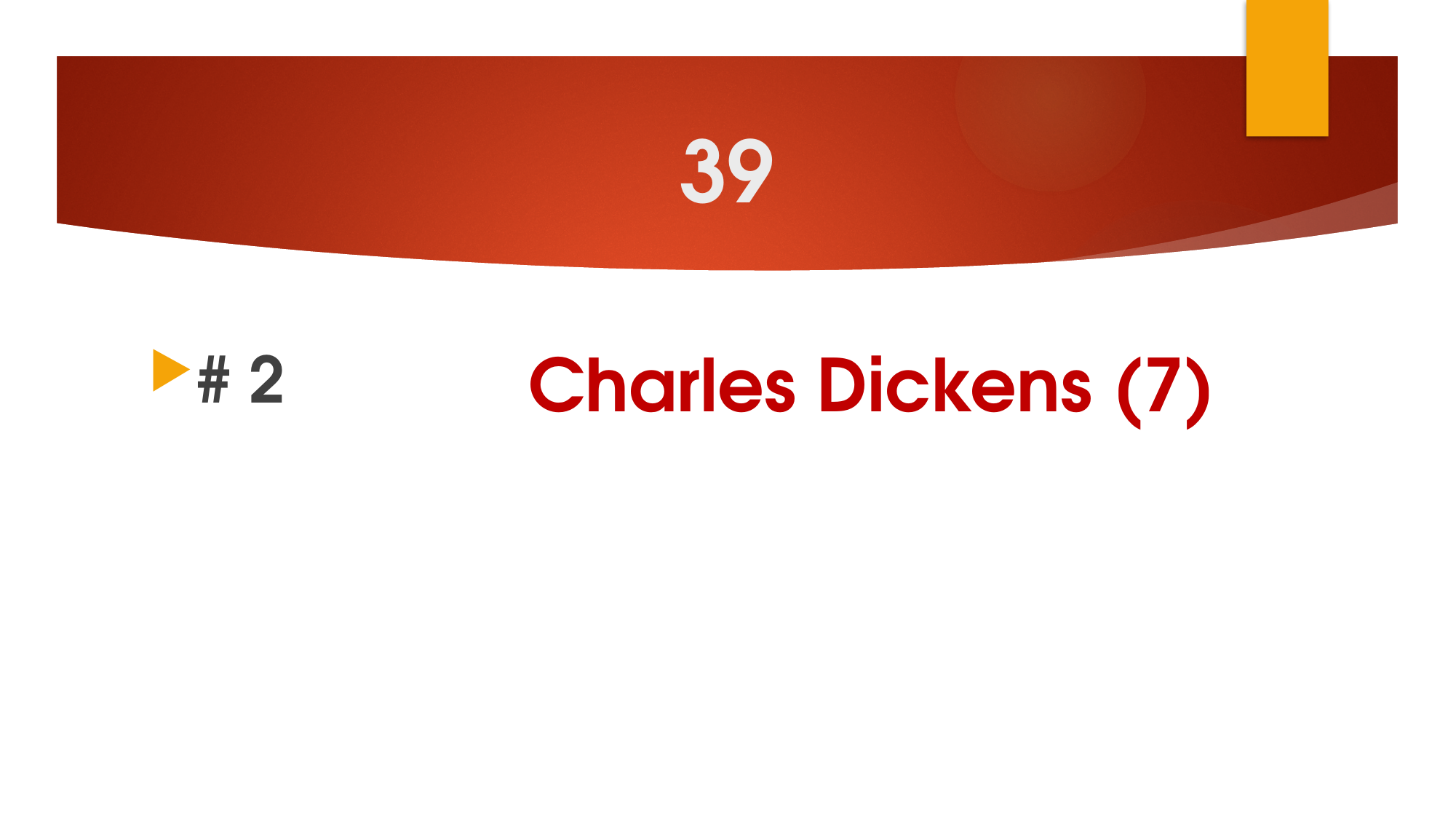

# 39
# 2
Charles Dickens (7)